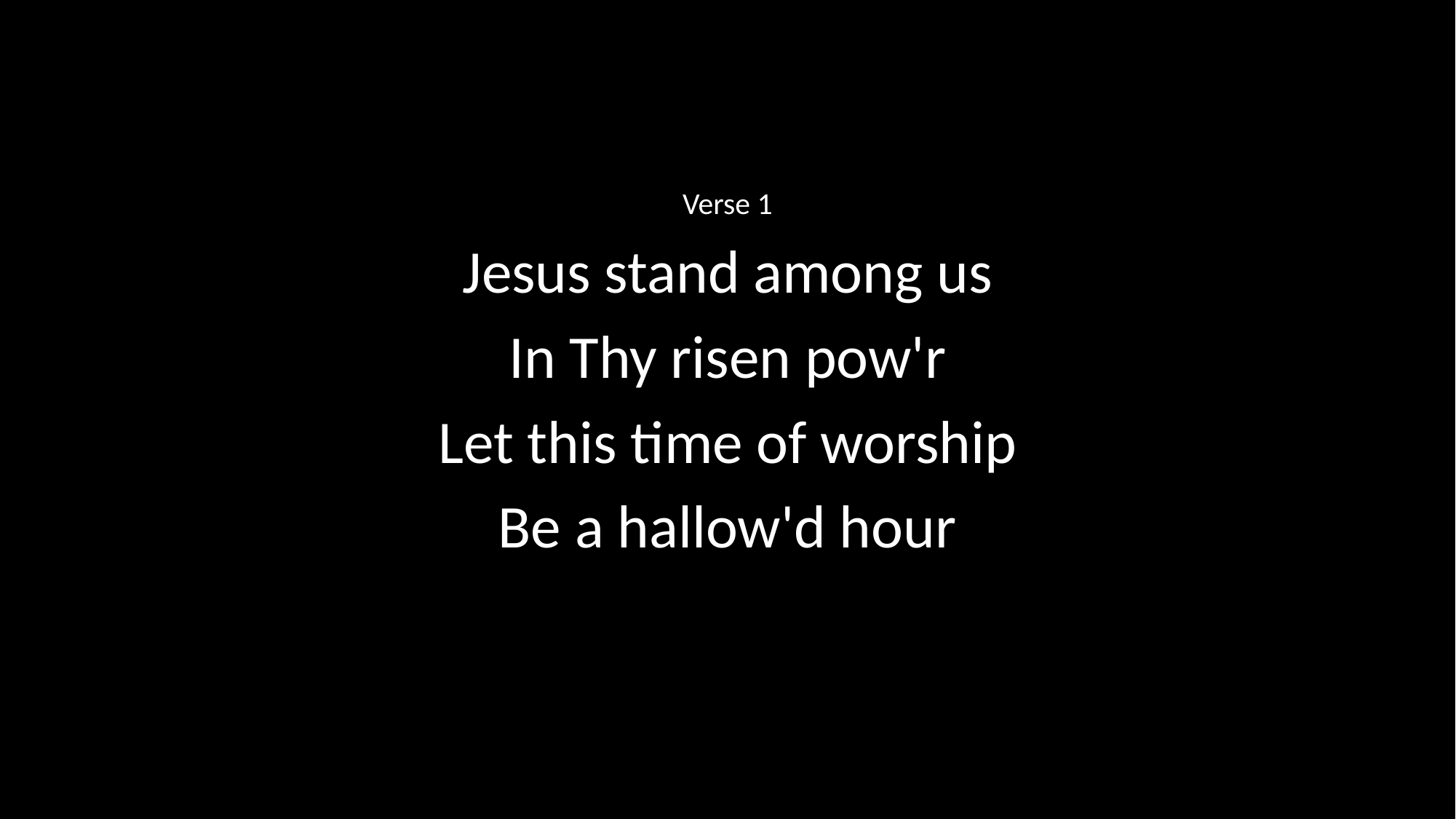

# Jesus Stand Among Us In Thy Risen Power
Verse 1
Jesus stand among us
In Thy risen pow'r
Let this time of worship
Be a hallow'd hour